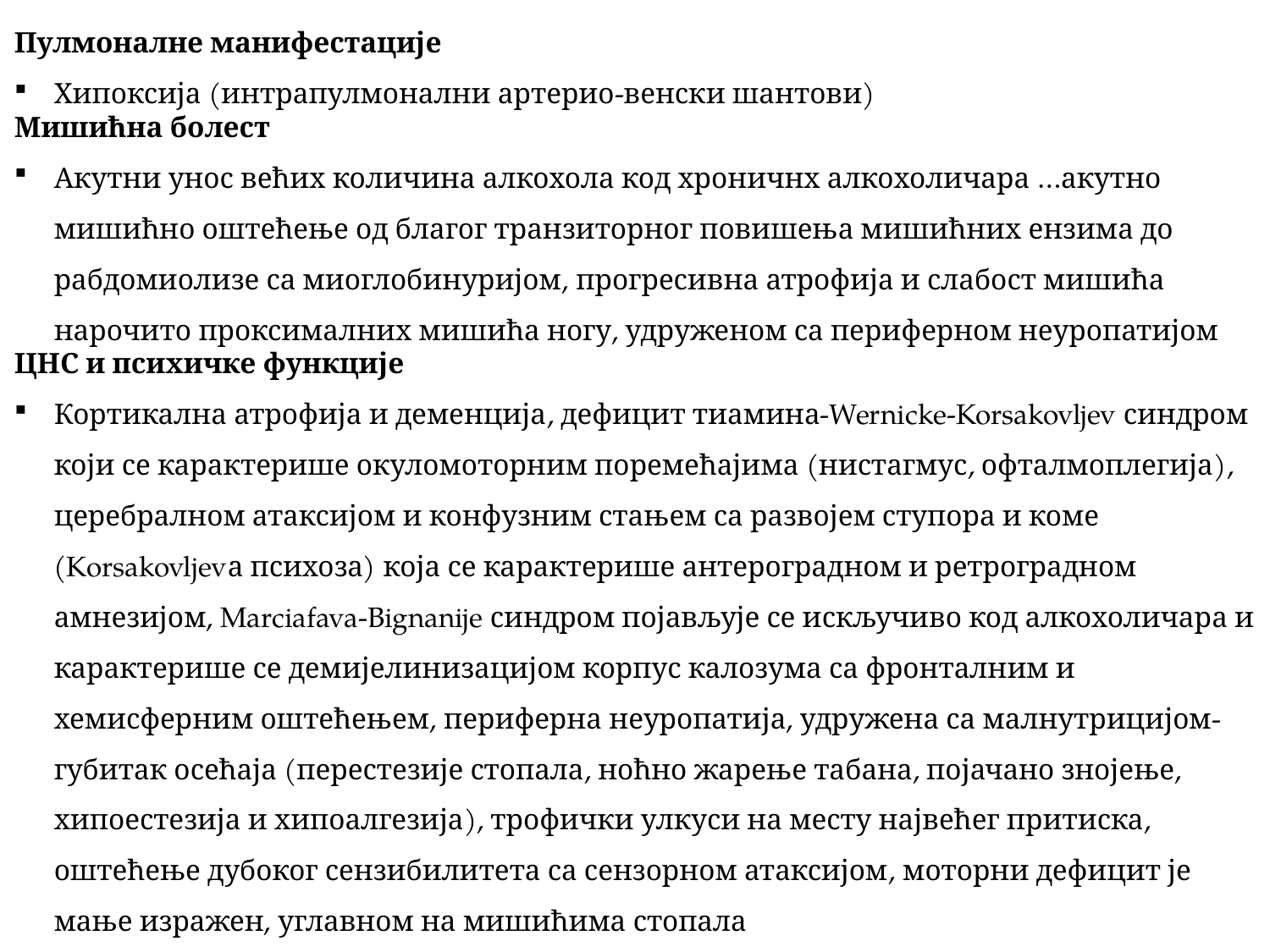

Пулмоналне манифестације
Хипоксија (интрапулмонални артерио-венски шантови)
Мишићна болест
Акутни унос већих количина алкохола код хроничнх алкохоличара …акутно мишићно оштећење од благог транзиторног повишења мишићних ензима до рабдомиолизе са миоглобинуријом, прогресивна атрофија и слабост мишића нарочито проксималних мишића ногу, удруженом са периферном неуропатијом
ЦНС и психичке функције
Кортикална атрофија и деменција, дефицит тиамина-Wernicke-Korsakovljev синдром који се карактерише окуломоторним поремећајима (нистагмус, офталмоплегија), церебралном атаксијом и конфузним стањем са развојем ступора и коме (Korsakovljevа психоза) која се карактерише антероградном и ретроградном амнезијом, Marciafava-Bignanije синдром појављује се искључиво код алкохоличара и карактерише се демијелинизацијом корпус калозума са фронталним и хемисферним оштећењем, периферна неуропатија, удружена са малнутрицијом-губитак осећаја (перестезије стопала, ноћно жарење табана, појачано знојење, хипоестезија и хипоалгезија), трофички улкуси на месту највећег притиска, оштећење дубоког сензибилитета са сензорном атаксијом, моторни дефицит је мање изражен, углавном на мишићима стопала